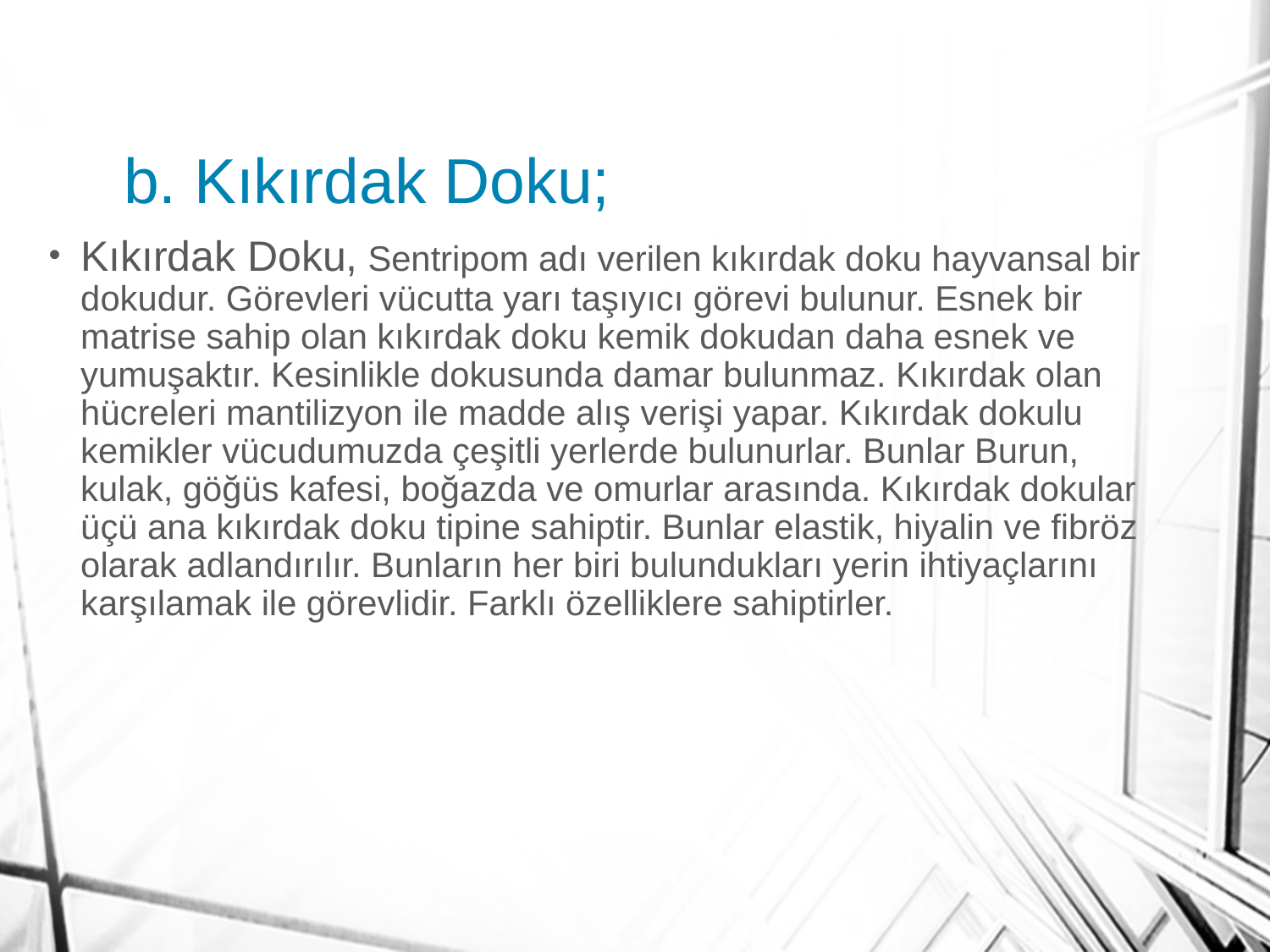

# b. Kıkırdak Doku;
Kıkırdak Doku, Sentripom adı verilen kıkırdak doku hayvansal bir dokudur. Görevleri vücutta yarı taşıyıcı görevi bulunur. Esnek bir matrise sahip olan kıkırdak doku kemik dokudan daha esnek ve yumuşaktır. Kesinlikle dokusunda damar bulunmaz. Kıkırdak olan hücreleri mantilizyon ile madde alış verişi yapar. Kıkırdak dokulu kemikler vücudumuzda çeşitli yerlerde bulunurlar. Bunlar Burun, kulak, göğüs kafesi, boğazda ve omurlar arasında. Kıkırdak dokular üçü ana kıkırdak doku tipine sahiptir. Bunlar elastik, hiyalin ve fibröz olarak adlandırılır. Bunların her biri bulundukları yerin ihtiyaçlarını karşılamak ile görevlidir. Farklı özelliklere sahiptirler.